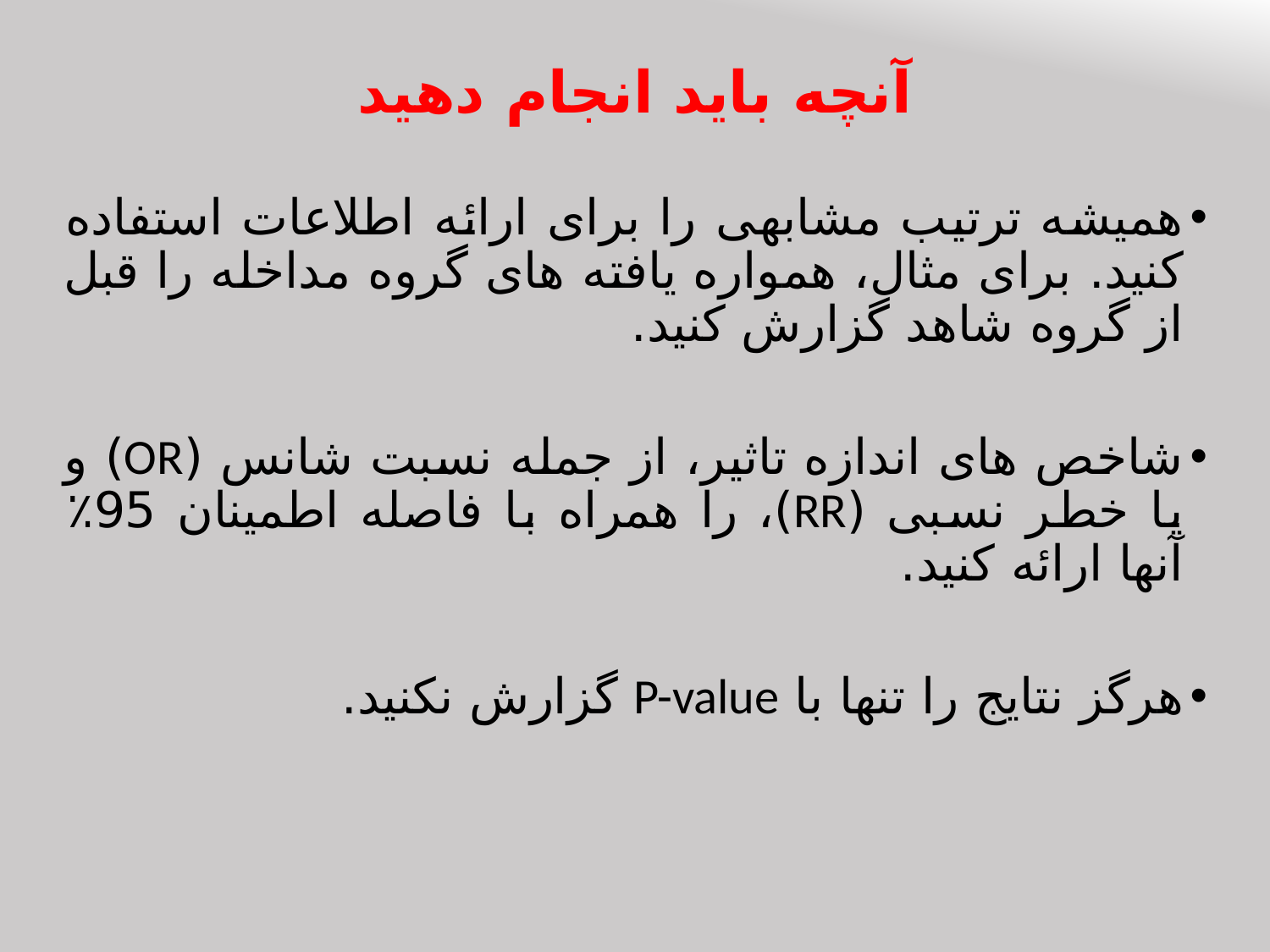

# آنچه باید انجام دهید
همیشه ترتیب مشابهی را برای ارائه اطلاعات استفاده کنید. برای مثال، همواره یافته های گروه مداخله را قبل از گروه شاهد گزارش کنید.

شاخص های اندازه تاثیر، از جمله نسبت شانس (OR) و یا خطر نسبی (RR)، را همراه با فاصله اطمینان 95٪ آنها ارائه کنید.

هرگز نتایج را تنها با P-value گزارش نکنید.